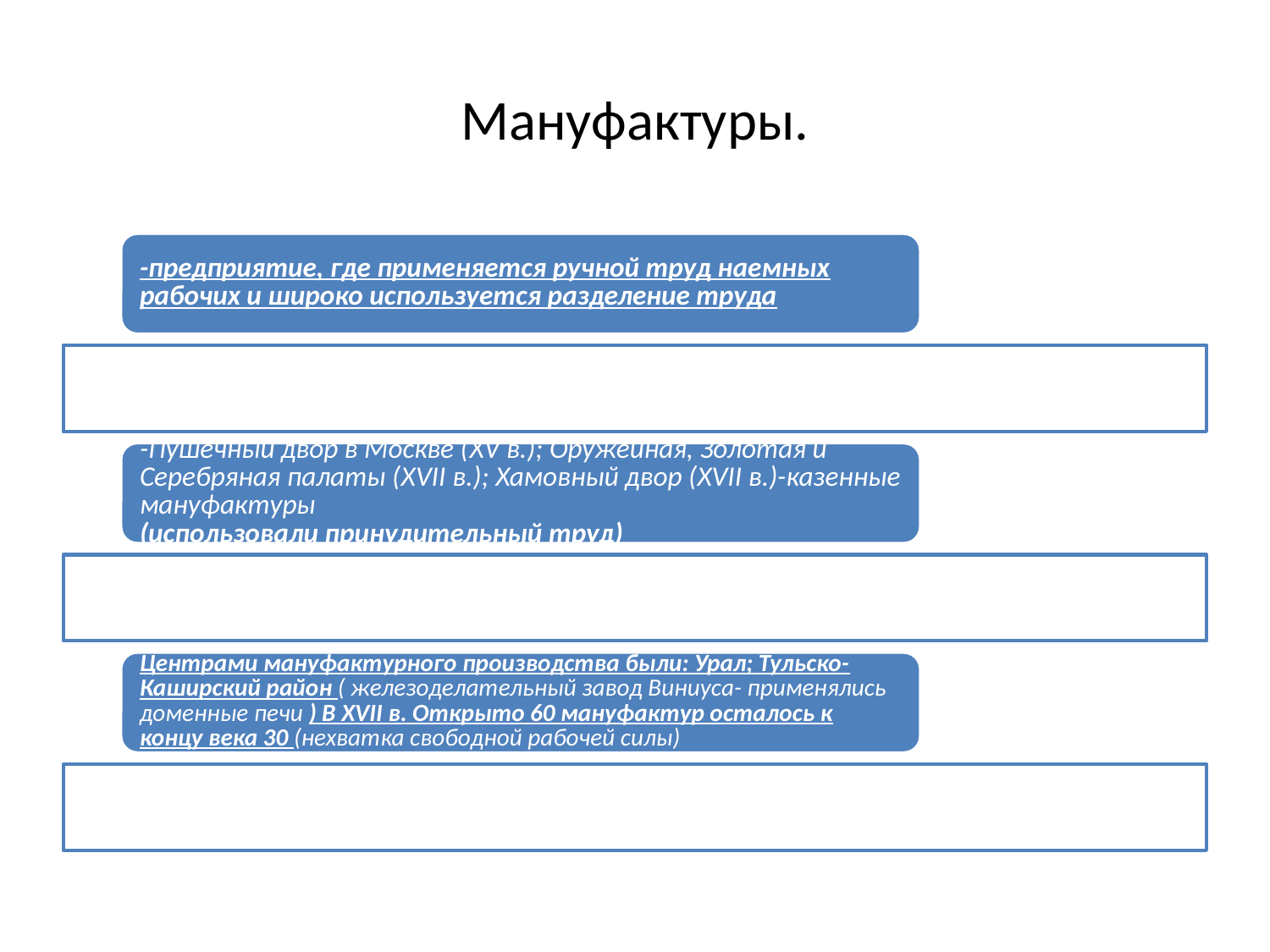

# Мануфактуры.
-предприятие, где применяется ручной труд наемных рабочих и широко используется разделение труда
-Пушечный двор в Москве (XV в.); Оружейная, Золотая и Серебряная палаты (XVII в.); Хамовный двор (XVII в.)-казенные мануфактуры
(использовали принудительный труд)
Центрами мануфактурного производства были: Урал; Тульско- Каширский район ( железоделательный завод Виниуса- применялись доменные печи ) В XVII в. Открыто 60 мануфактур осталось к концу века 30 (нехватка свободной рабочей силы)